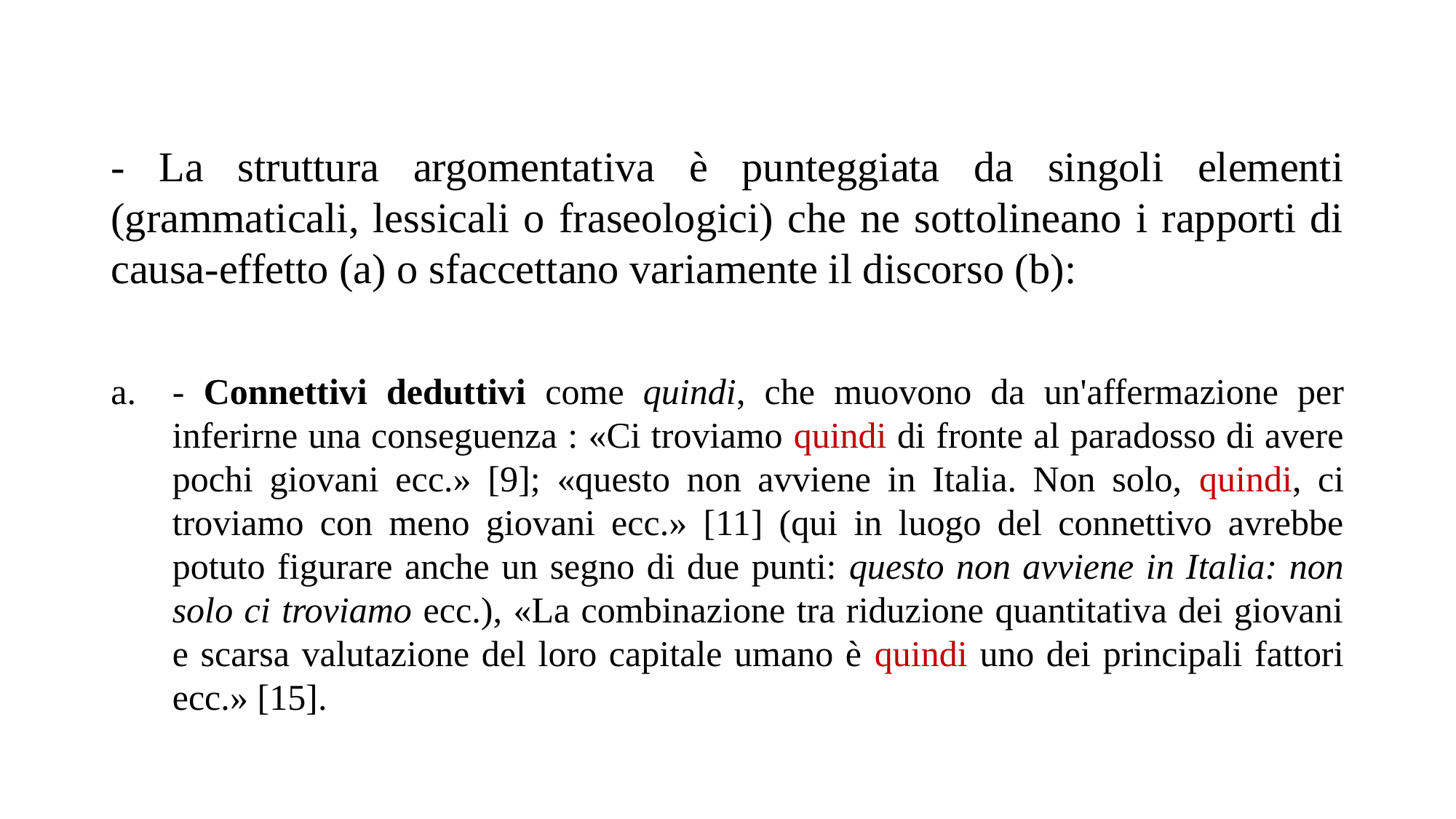

- La struttura argomentativa è punteggiata da singoli elementi (grammaticali, lessicali o fraseologici) che ne sottolineano i rapporti di causa-effetto (a) o sfaccettano variamente il discorso (b):

- Connettivi deduttivi come quindi, che muovono da un'affermazione per inferirne una conseguenza : «Ci troviamo quindi di fronte al paradosso di avere pochi giovani ecc.» [9]; «questo non avviene in Italia. Non solo, quindi, ci troviamo con meno giovani ecc.» [11] (qui in luogo del connettivo avrebbe potuto figurare anche un segno di due punti: questo non avviene in Italia: non solo ci troviamo ecc.), «La combinazione tra riduzione quantitativa dei giovani e scarsa valutazione del loro capitale umano è quindi uno dei principali fattori ecc.» [15].